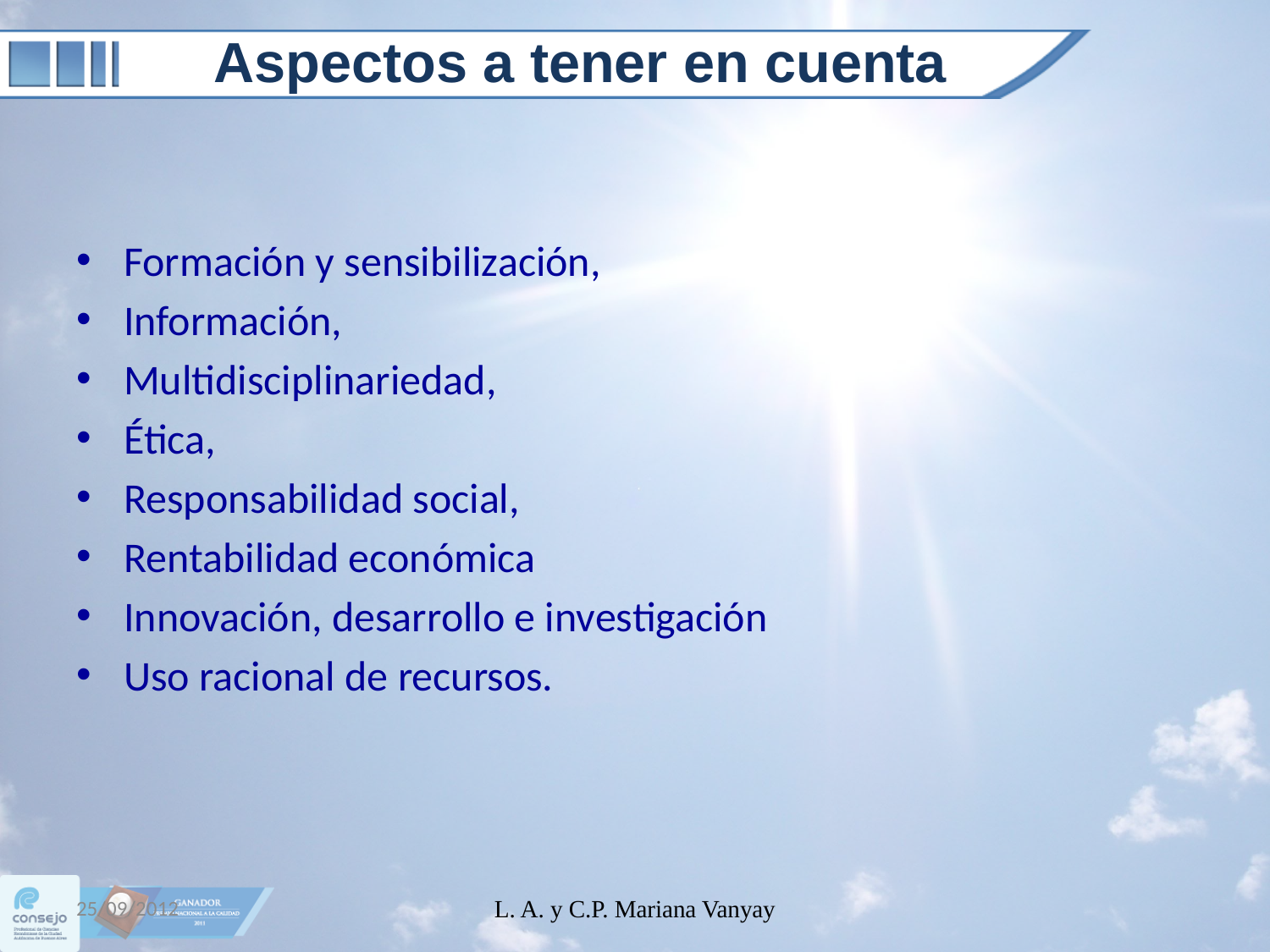

# Aspectos a tener en cuenta

Formación y sensibilización,
Información,
Multidisciplinariedad,
Ética,
Responsabilidad social,
Rentabilidad económica
Innovación, desarrollo e investigación
Uso racional de recursos.
25/09/2012
L. A. y C.P. Mariana Vanyay